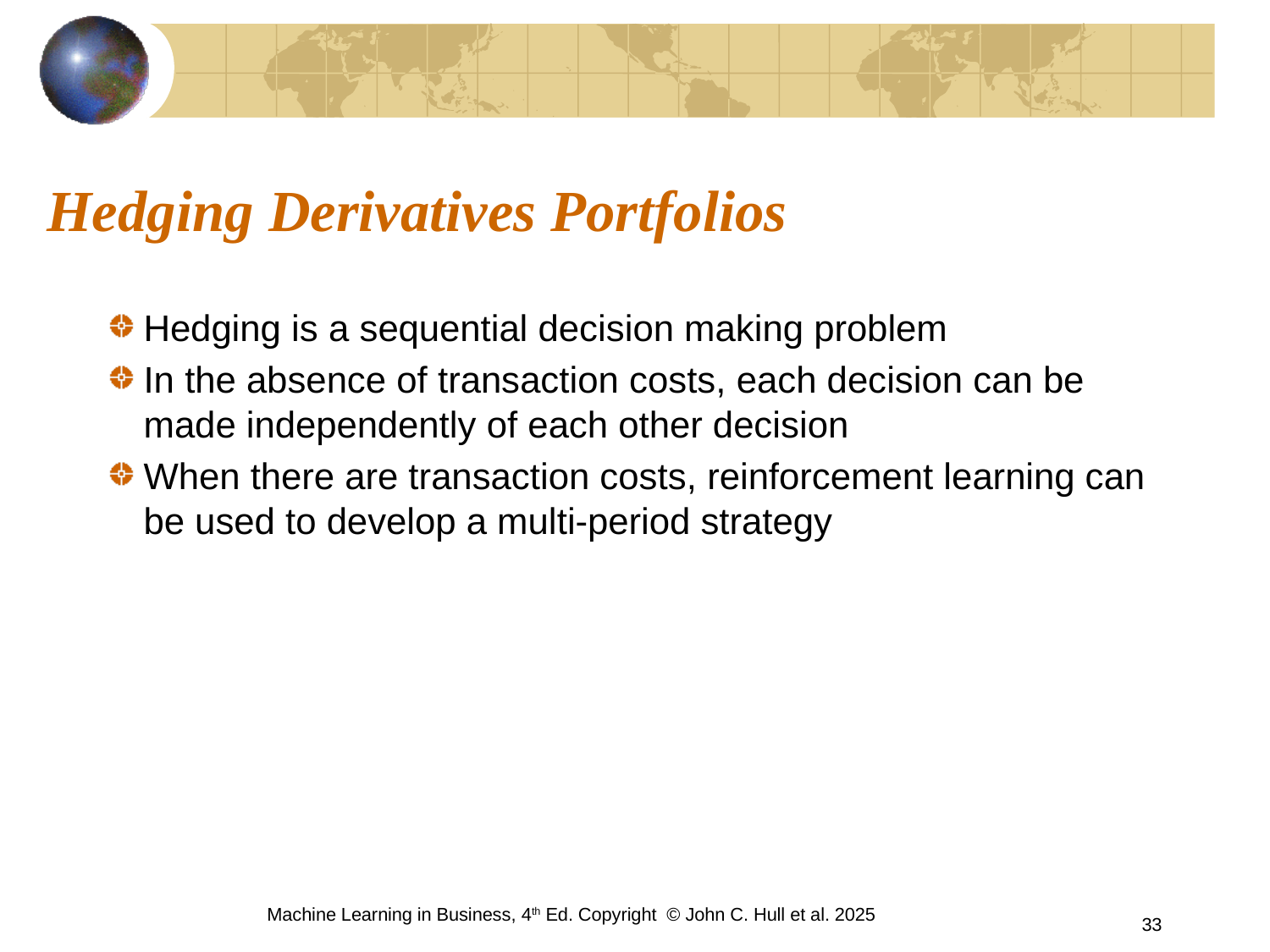

# Hedging Derivatives Portfolios
Hedging is a sequential decision making problem
In the absence of transaction costs, each decision can be made independently of each other decision
When there are transaction costs, reinforcement learning can be used to develop a multi-period strategy

Machine Learning in Business, 4th Ed. Copyright  © John C. Hull et al. 2025
33